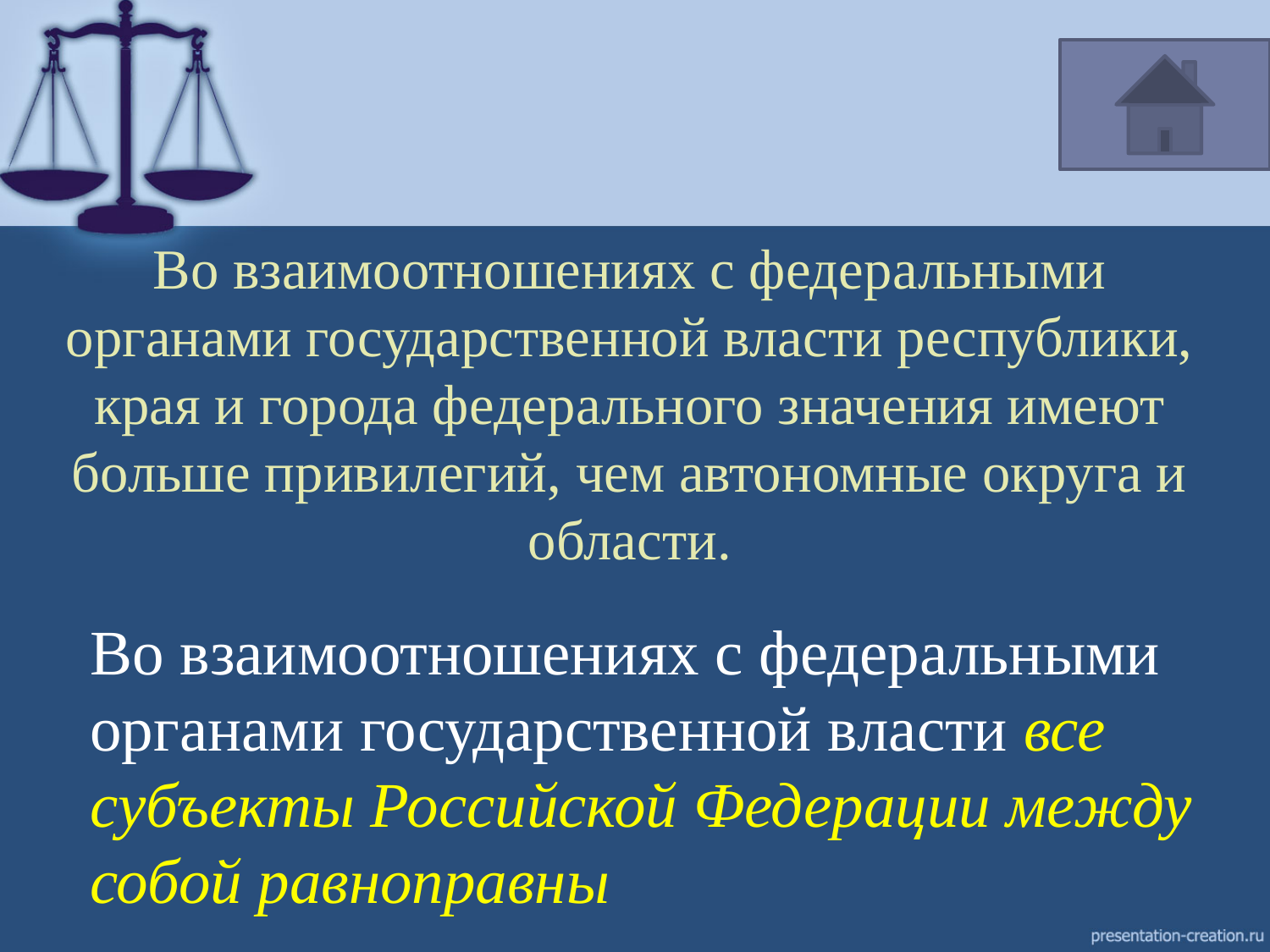

# Во взаимоотношениях с федеральными органами государственной власти республики, края и города федерального значения имеют больше привилегий, чем автономные округа и области.
	Во взаимоотношениях с федеральными органами государственной власти все субъекты Российской Федерации между собой равноправны